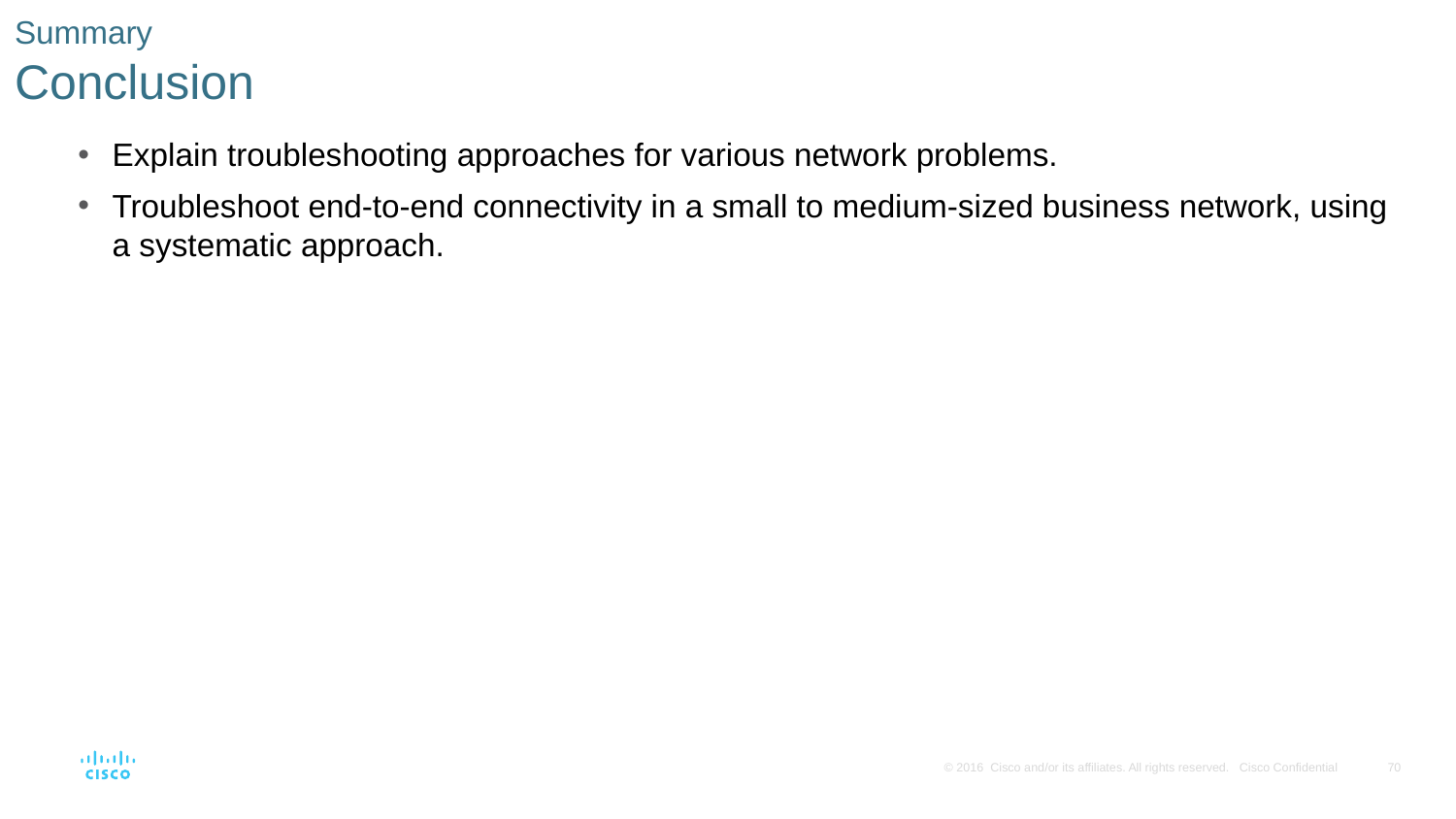

# Summary Conclusion
Explain troubleshooting approaches for various network problems.
Troubleshoot end-to-end connectivity in a small to medium-sized business network, using a systematic approach.